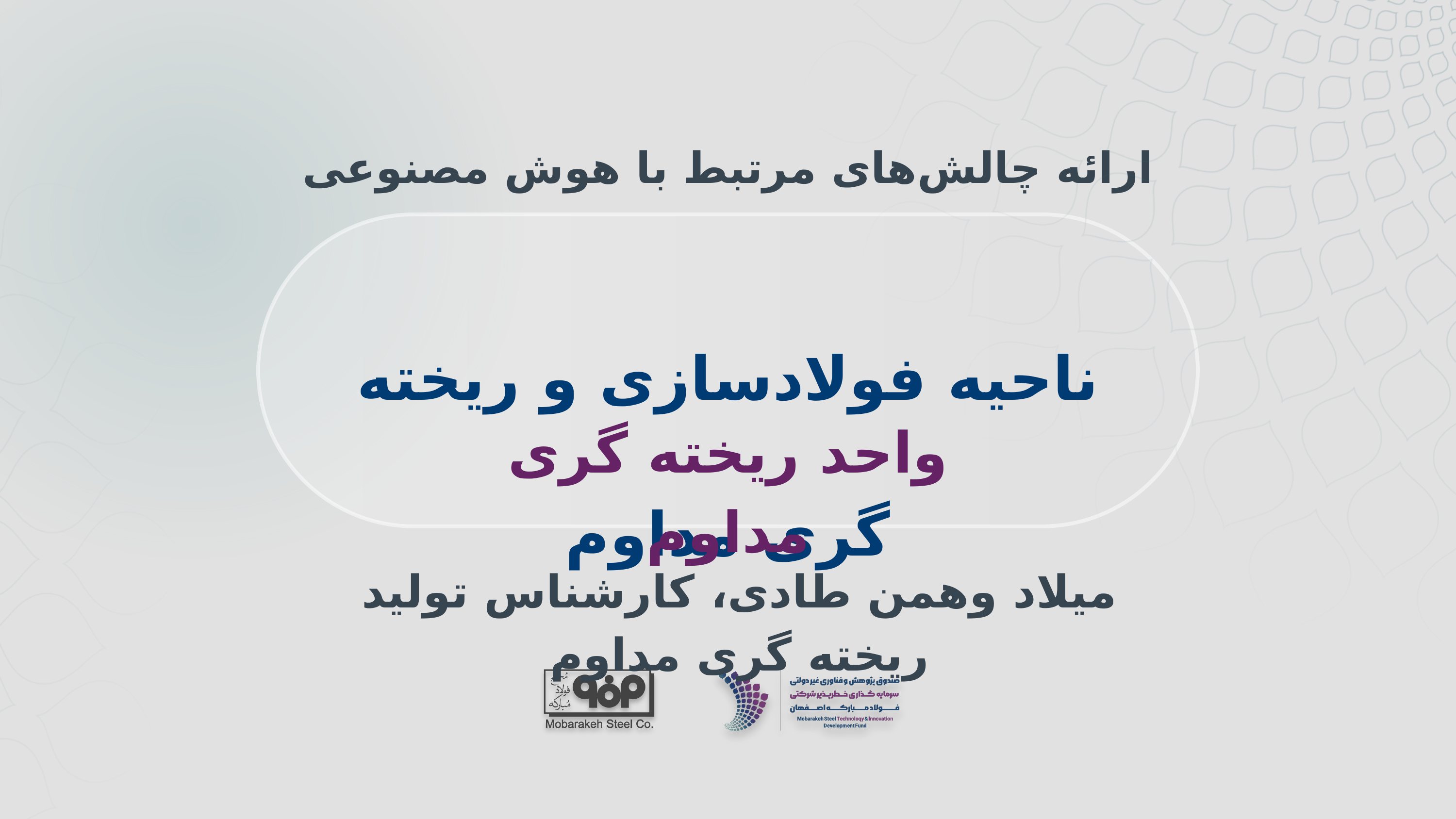

ارائه چالش‌های مرتبط با هوش مصنوعی

ناحیه فولادسازی و ریخته گری مداوم
واحد ریخته گری مداوم
میلاد وهمن طادی، کارشناس تولید ریخته گری مداوم